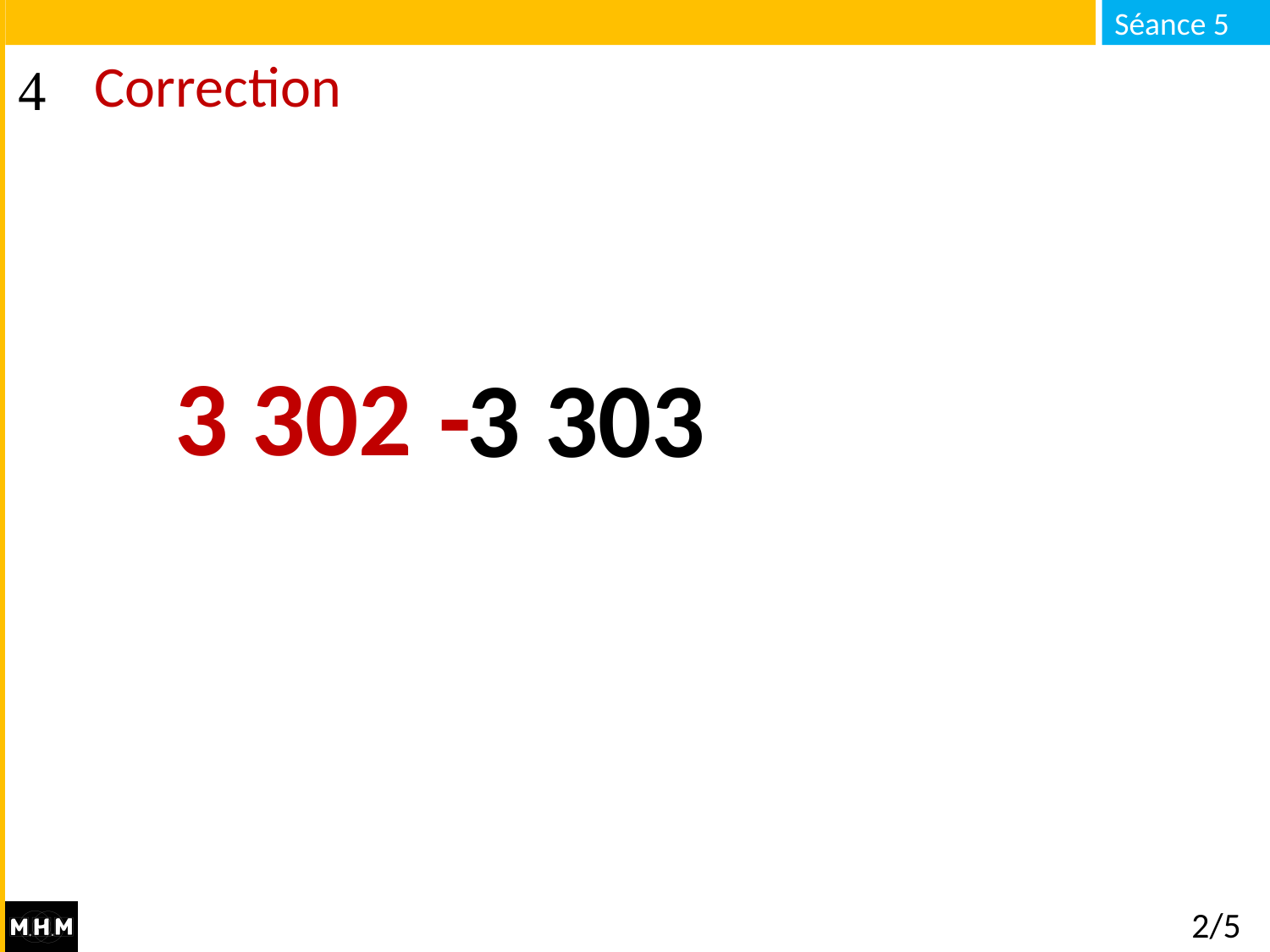

# Correction
3 302 -
3 303
2/5